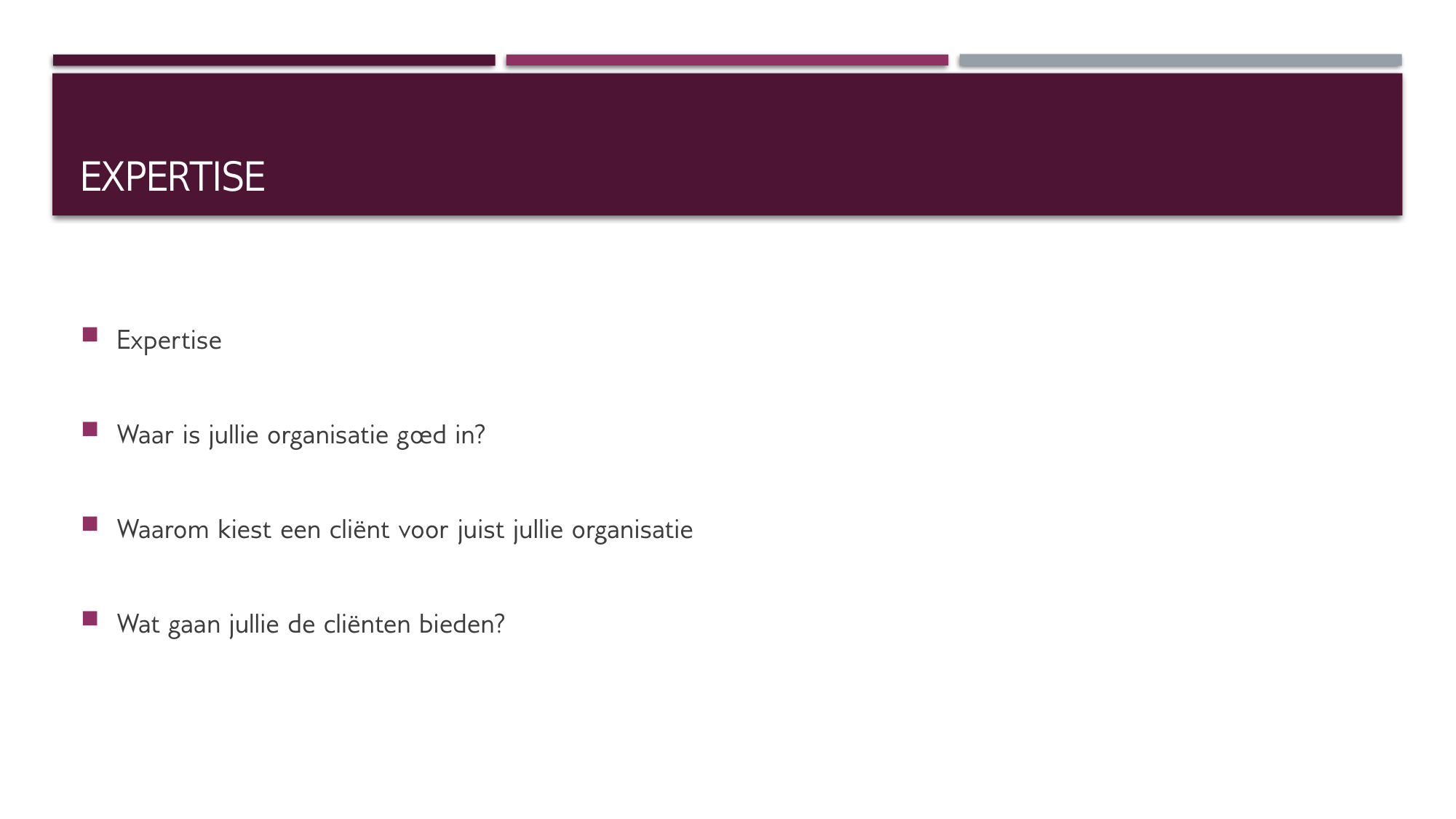

# Expertise
Expertise

Waar is jullie organisatie goed in?

Waarom kiest een cliënt voor juist jullie organisatie

Wat gaan jullie de cliënten bieden?